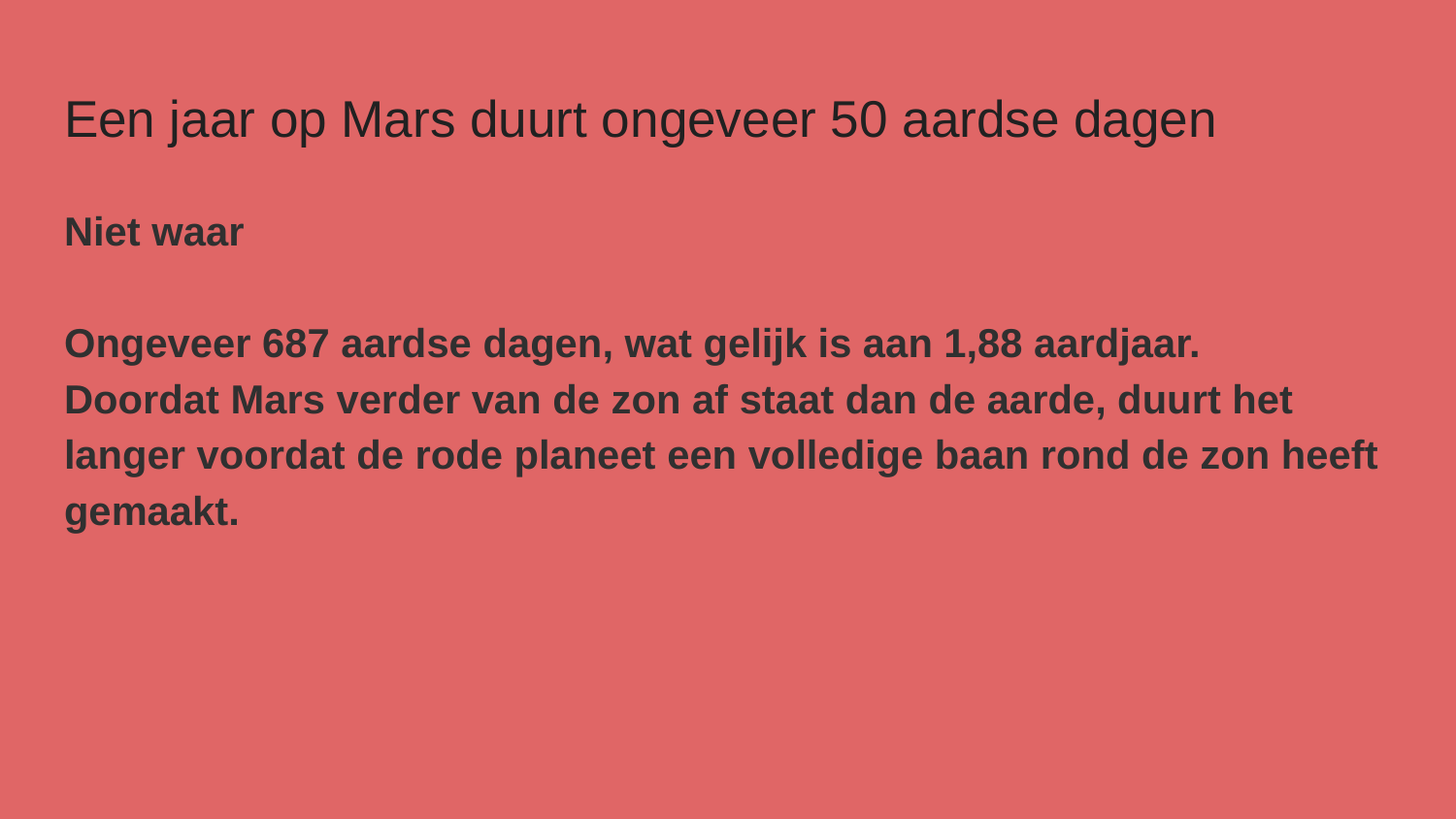

# Een jaar op Mars duurt ongeveer 50 aardse dagen
Niet waar

Ongeveer 687 aardse dagen, wat gelijk is aan 1,88 aardjaar.
Doordat Mars verder van de zon af staat dan de aarde, duurt het langer voordat de rode planeet een volledige baan rond de zon heeft gemaakt.